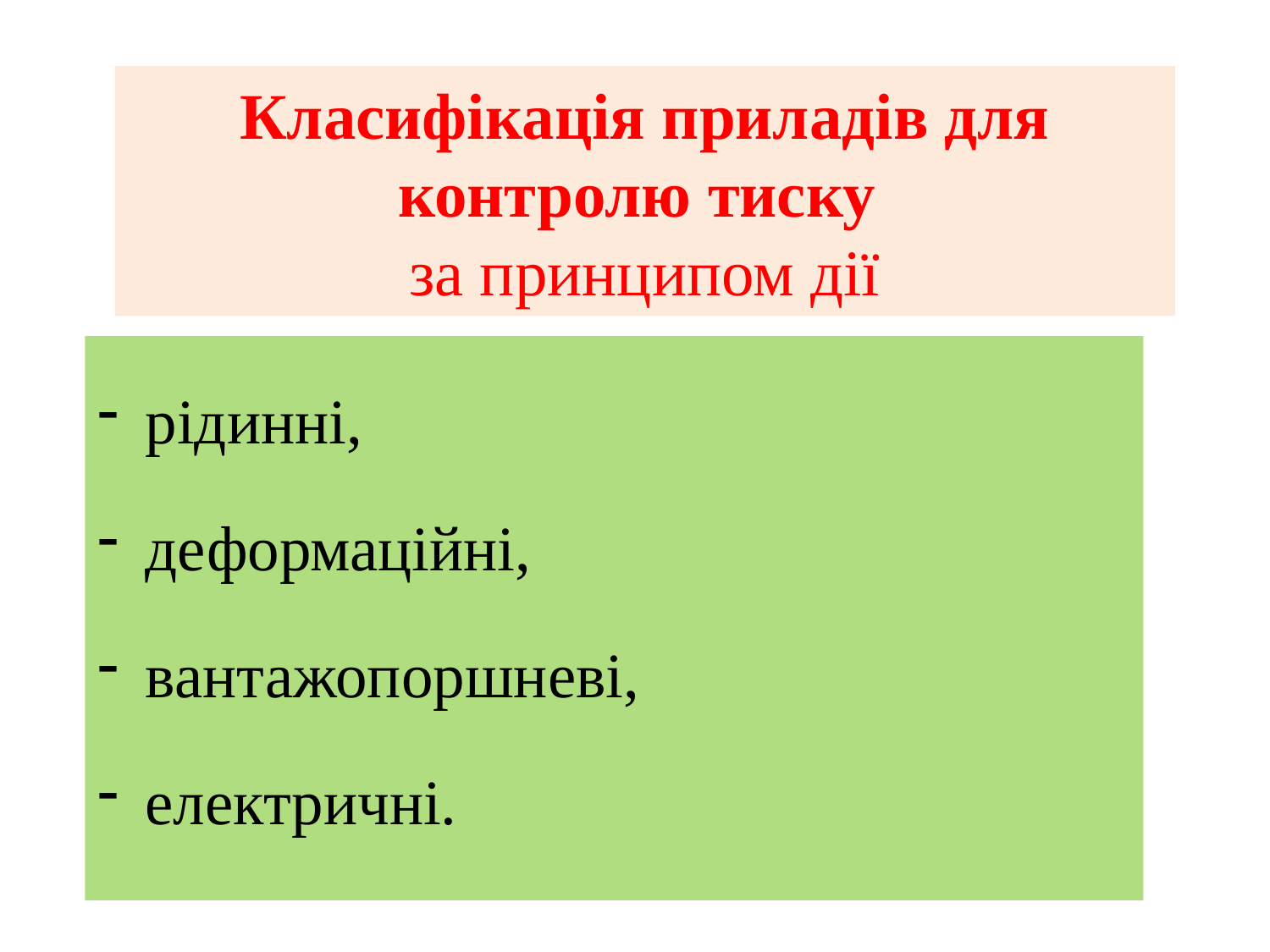

# Класифікація приладів для контролю тиску за принципом дії
рідинні,
деформаційні,
вантажопоршневі,
електричні.